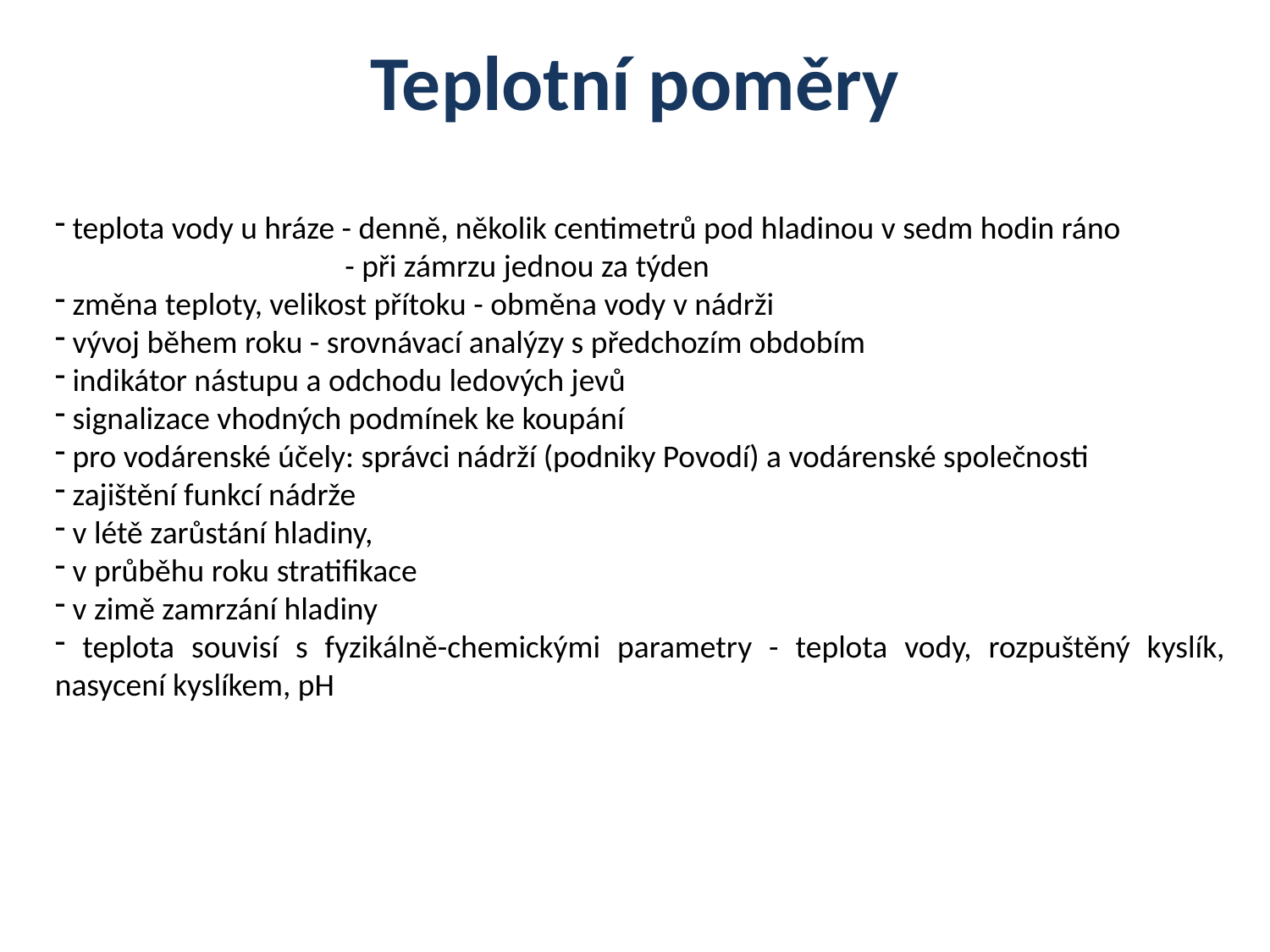

# Teplotní poměry

 teplota vody u hráze - denně, několik centimetrů pod hladinou v sedm hodin ráno
     - při zámrzu jednou za týden
 změna teploty, velikost přítoku - obměna vody v nádrži
 vývoj během roku - srovnávací analýzy s předchozím obdobím
 indikátor nástupu a odchodu ledových jevů
 signalizace vhodných podmínek ke koupání
 pro vodárenské účely: správci nádrží (podniky Povodí) a vodárenské společnosti
 zajištění funkcí nádrže
 v létě zarůstání hladiny,
 v průběhu roku stratifikace
 v zimě zamrzání hladiny
 teplota souvisí s fyzikálně-chemickými parametry - teplota vody, rozpuštěný kyslík, nasycení kyslíkem, pH